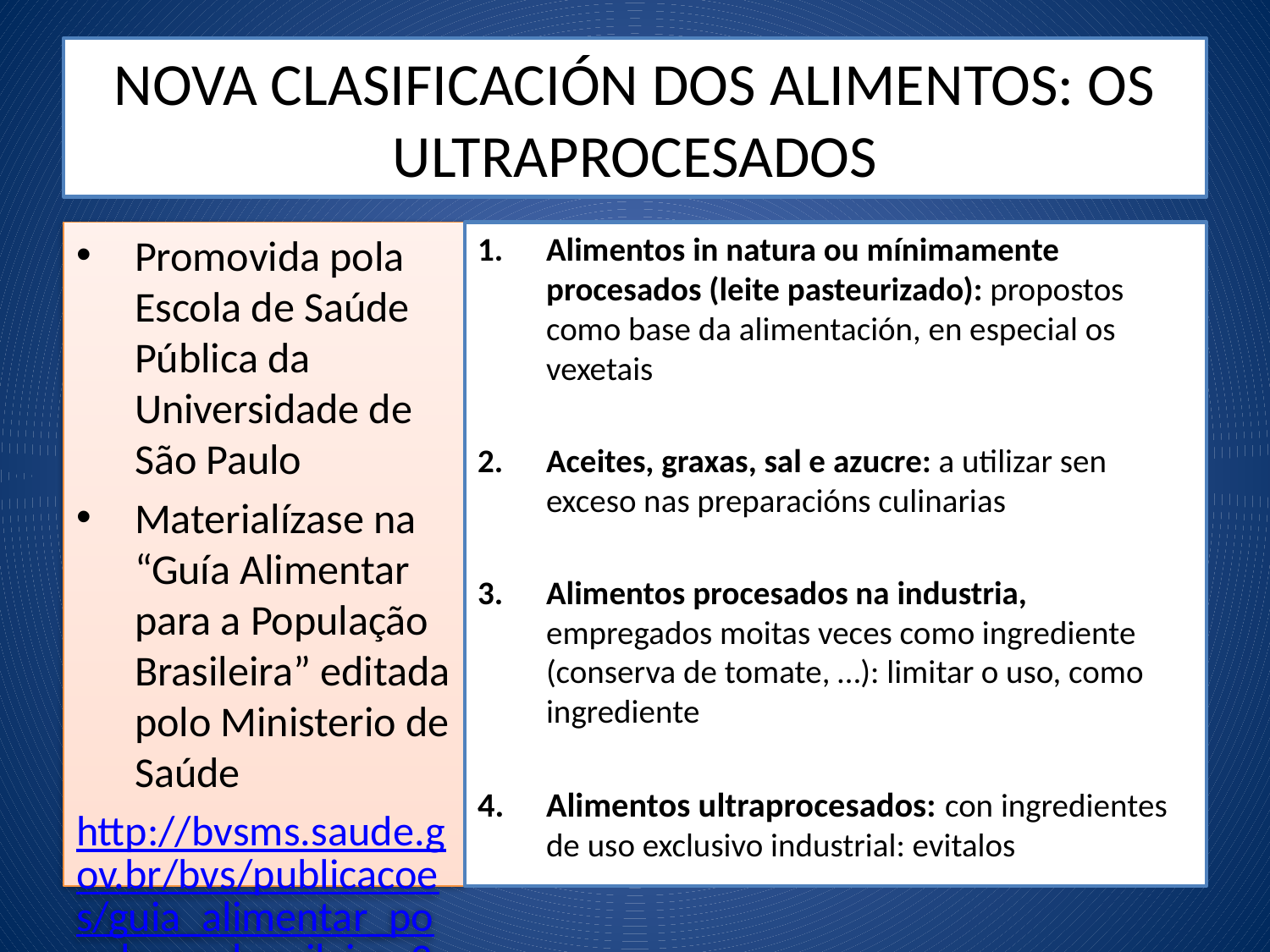

# NOVA CLASIFICACIÓN DOS ALIMENTOS: OS ULTRAPROCESADOS
Promovida pola Escola de Saúde Pública da Universidade de São Paulo
Materialízase na “Guía Alimentar para a População Brasileira” editada polo Ministerio de Saúde
http://bvsms.saude.gov.br/bvs/publicacoes/guia_alimentar_populacao_brasileira_2ed.pdf
Alimentos in natura ou mínimamente procesados (leite pasteurizado): propostos como base da alimentación, en especial os vexetais

Aceites, graxas, sal e azucre: a utilizar sen exceso nas preparacións culinarias

Alimentos procesados na industria, empregados moitas veces como ingrediente (conserva de tomate, …): limitar o uso, como ingrediente

Alimentos ultraprocesados: con ingredientes de uso exclusivo industrial: evitalos